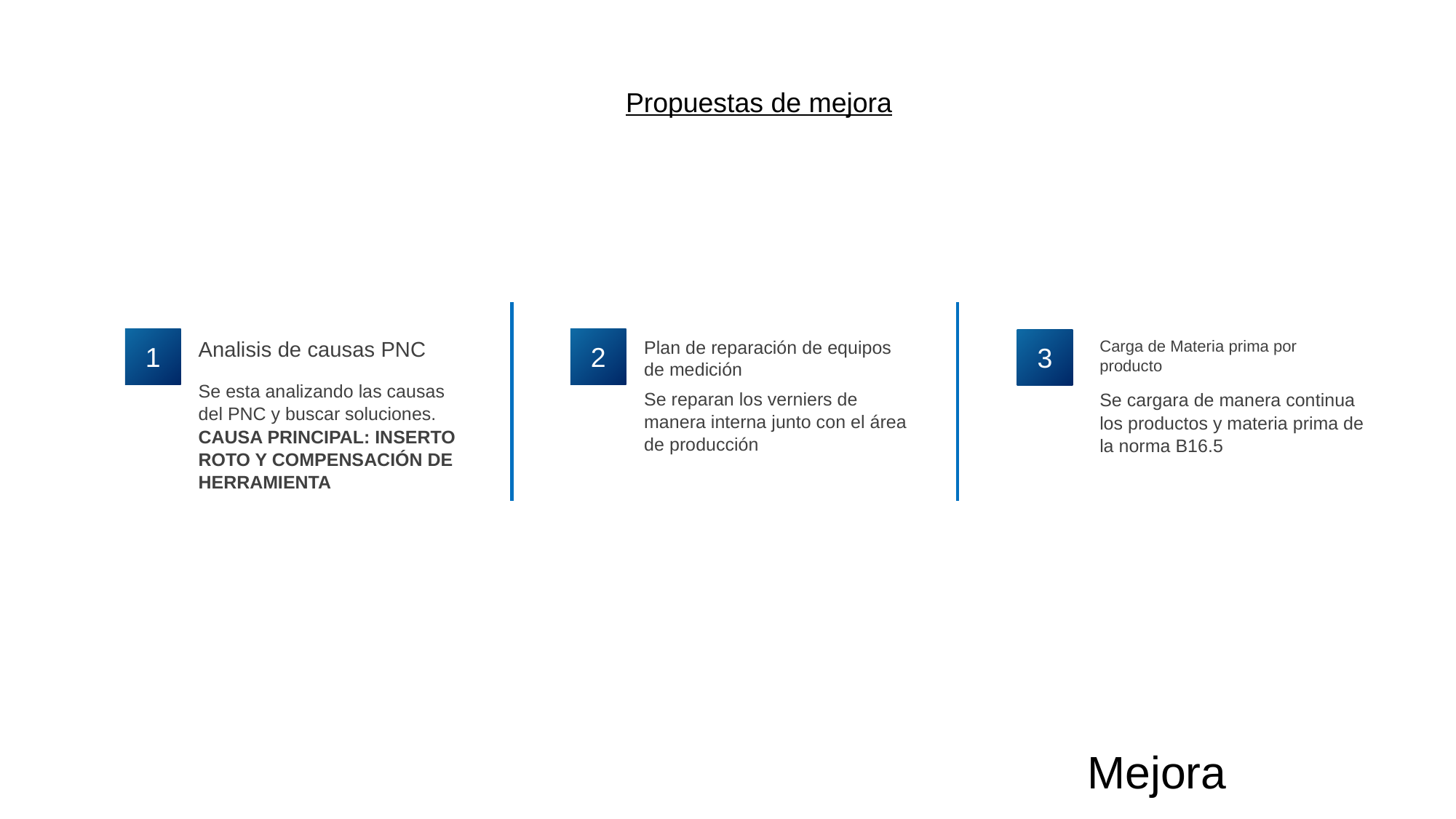

Propuestas de mejora
1
2
3
Plan de reparación de equipos de medición
Analisis de causas PNC
Carga de Materia prima por producto
Se esta analizando las causas del PNC y buscar soluciones.
CAUSA PRINCIPAL: INSERTO ROTO Y COMPENSACIÓN DE HERRAMIENTA
Se reparan los verniers de manera interna junto con el área de producción
Se cargara de manera continua los productos y materia prima de la norma B16.5

Mejora